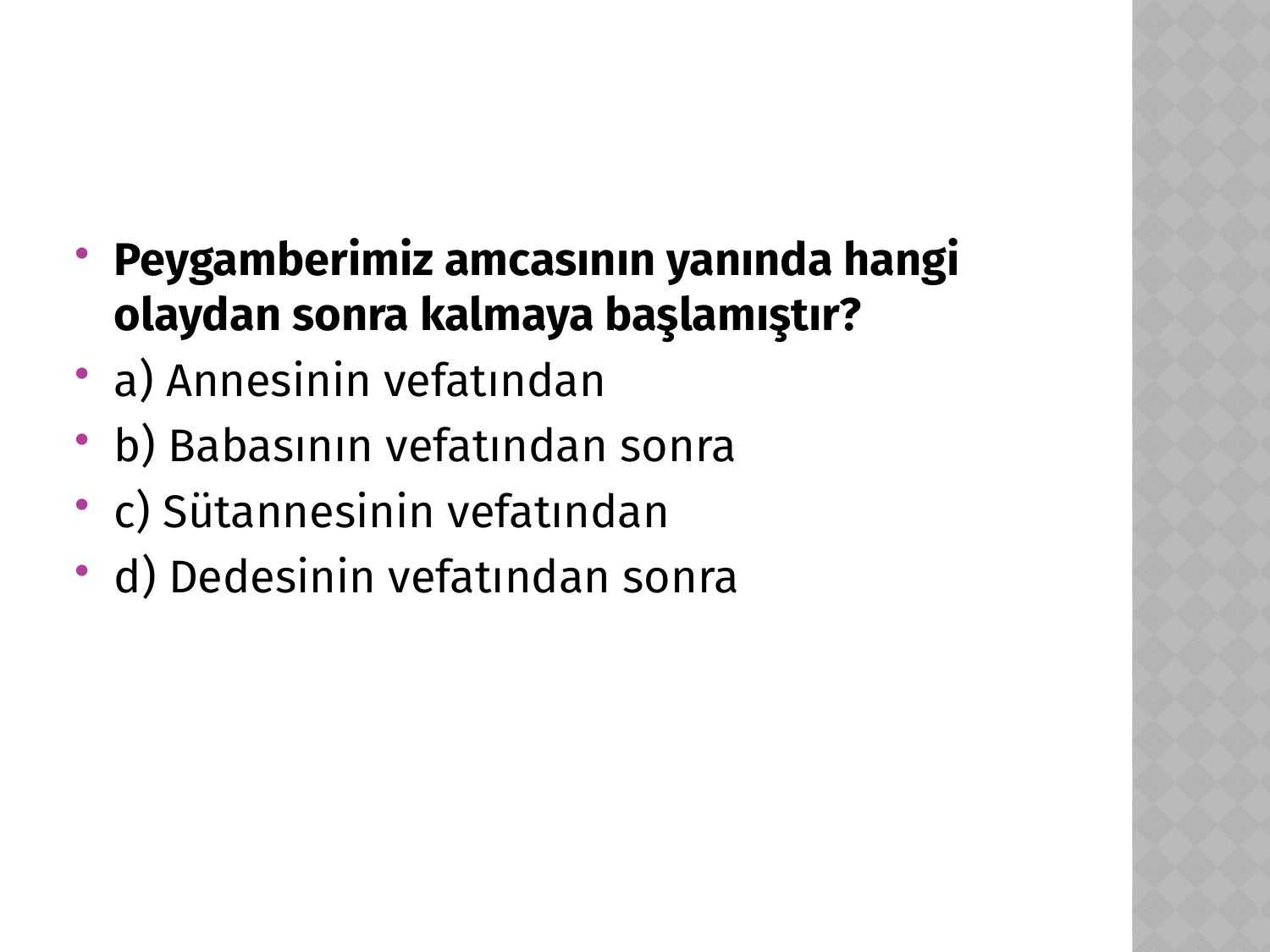

#
Peygamberimiz amcasının yanında hangi olaydan sonra kalmaya başlamıştır?
a) Annesinin vefatından
b) Babasının vefatından sonra
c) Sütannesinin vefatından
d) Dedesinin vefatından sonra